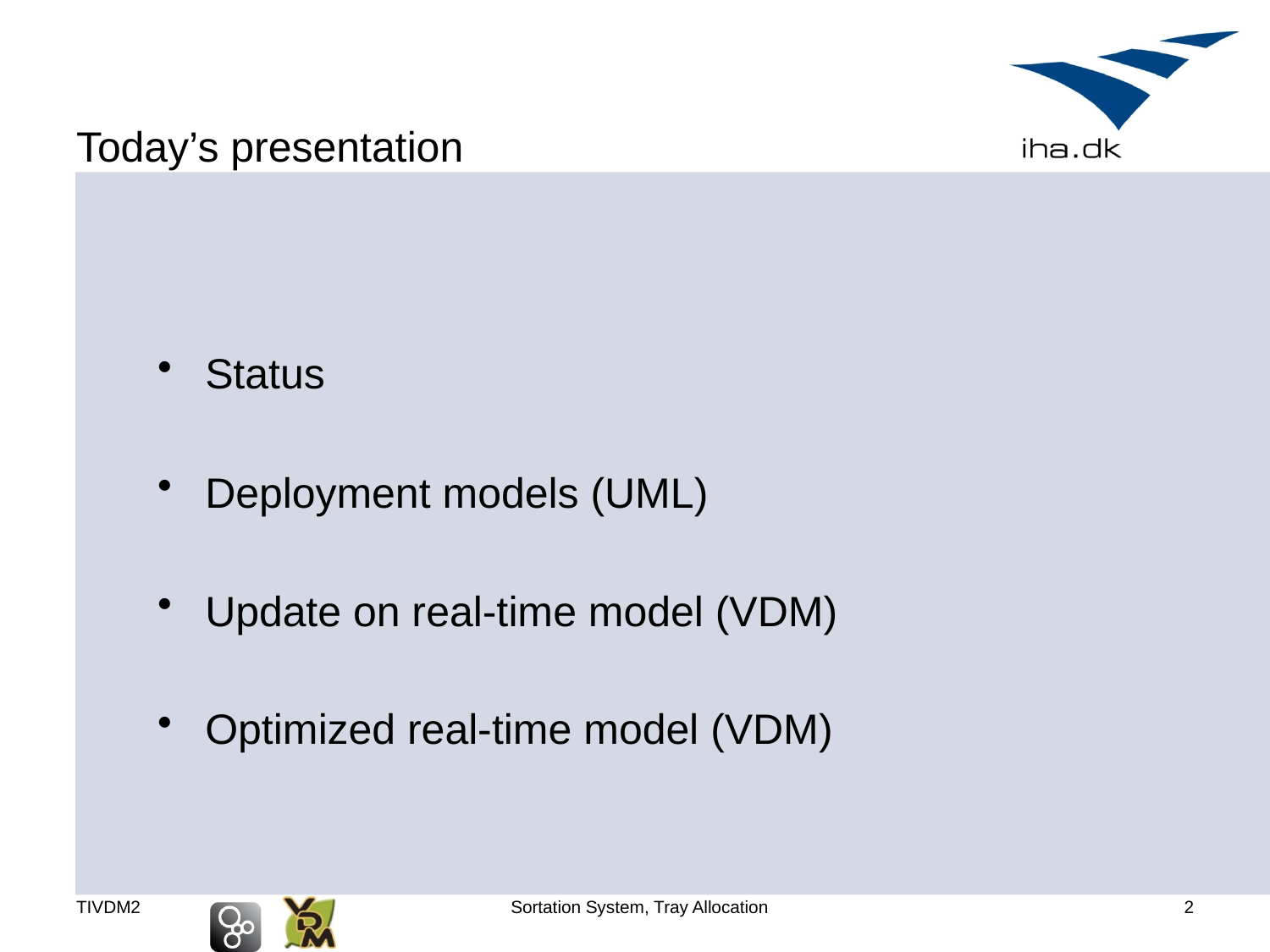

# Today’s presentation

Status

Deployment models (UML)

Update on real-time model (VDM)

Optimized real-time model (VDM)
TIVDM2
Sortation System, Tray Allocation
2